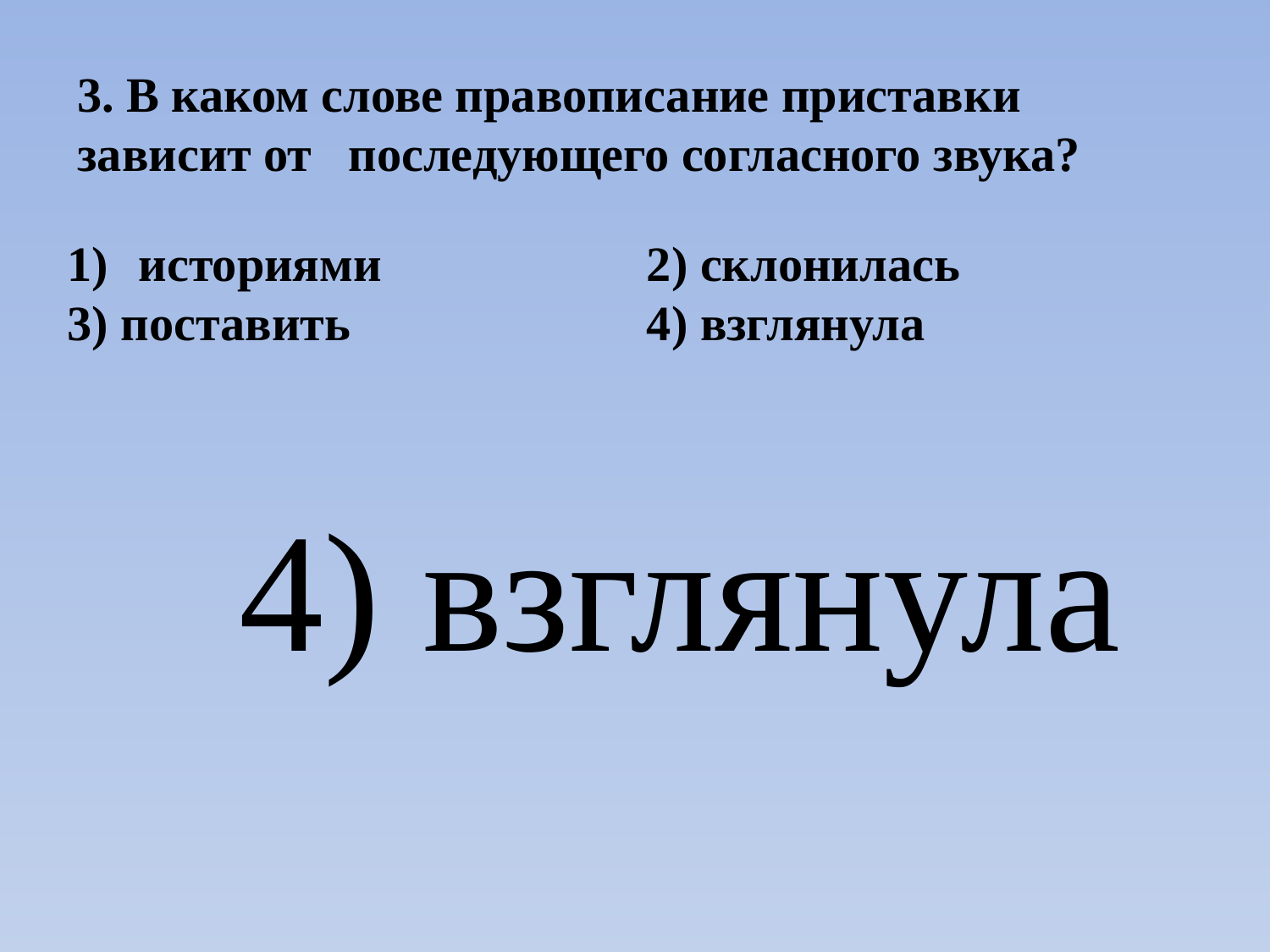

3. В каком слове правописание приставки зависит от   последующего согласного звука?
историями			2) склонилась
3) поставить			4) взглянула
4) взглянула